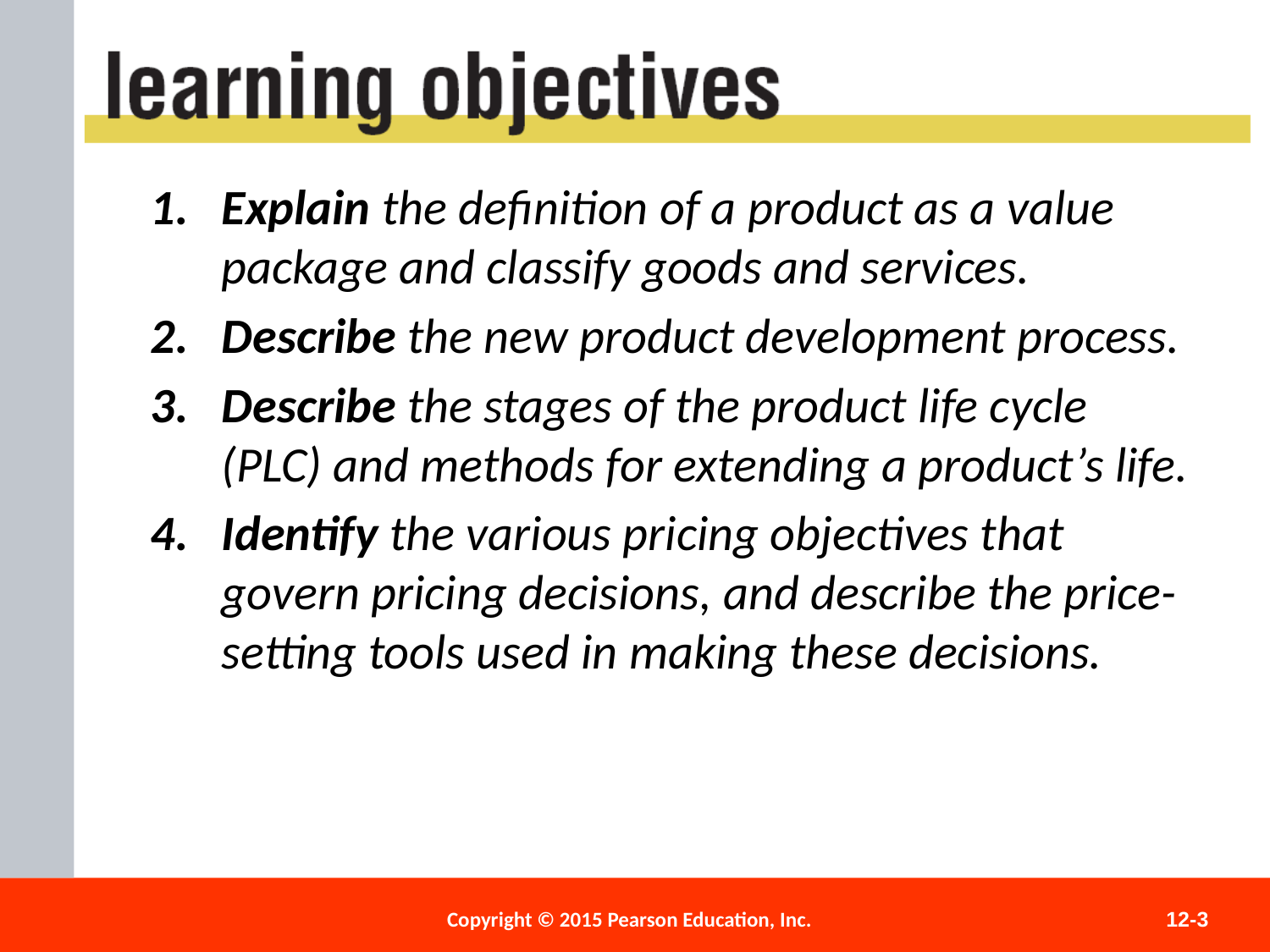

Explain the definition of a product as a value package and classify goods and services.
Describe the new product development process.
Describe the stages of the product life cycle (PLC) and methods for extending a product’s life.
Identify the various pricing objectives that govern pricing decisions, and describe the price-setting tools used in making these decisions.